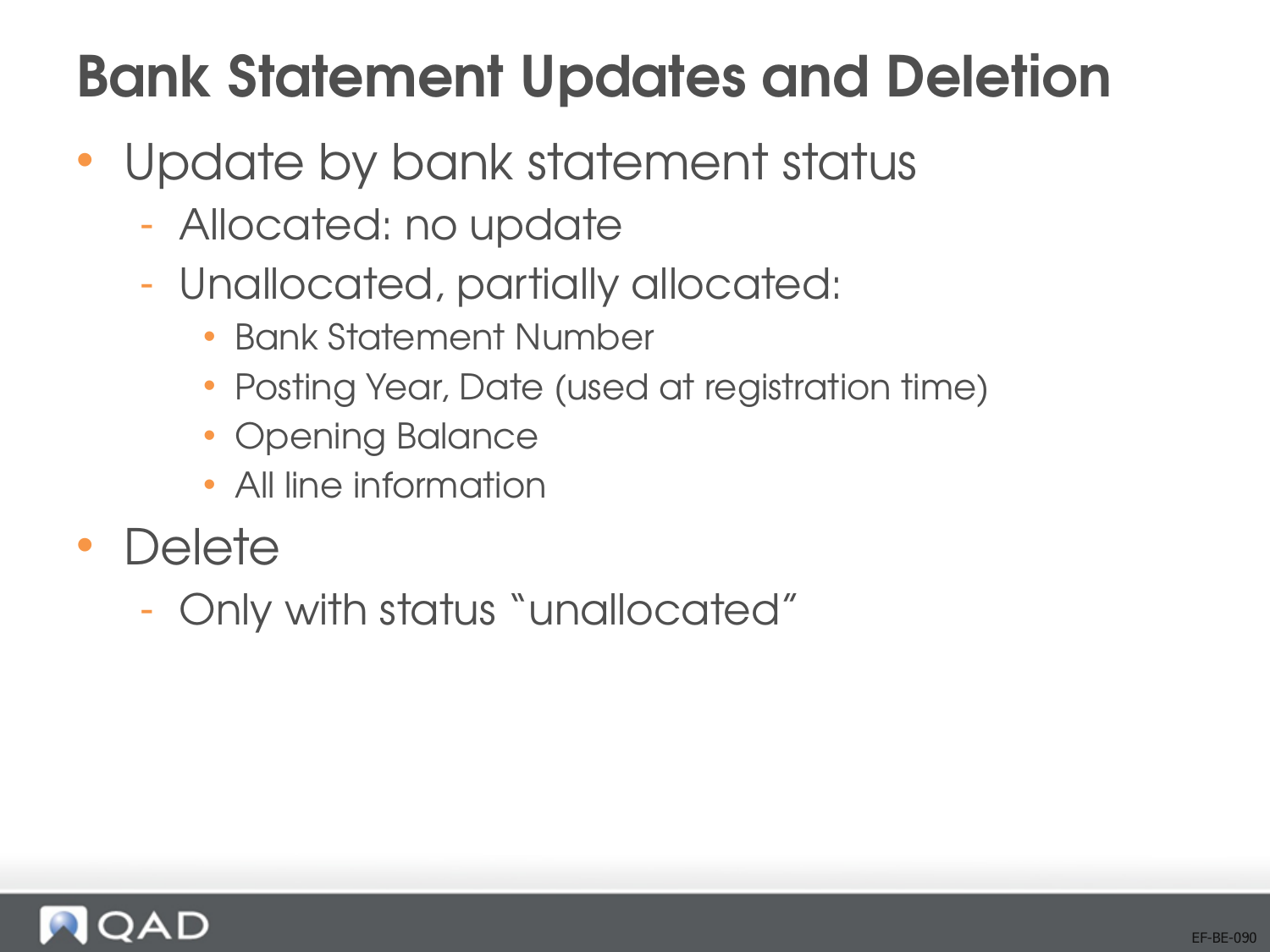

# Bank Statement Updates and Deletion
Update by bank statement status
Allocated: no update
Unallocated, partially allocated:
Bank Statement Number
Posting Year, Date (used at registration time)
Opening Balance
All line information
Delete
Only with status “unallocated”
EF-BE-090